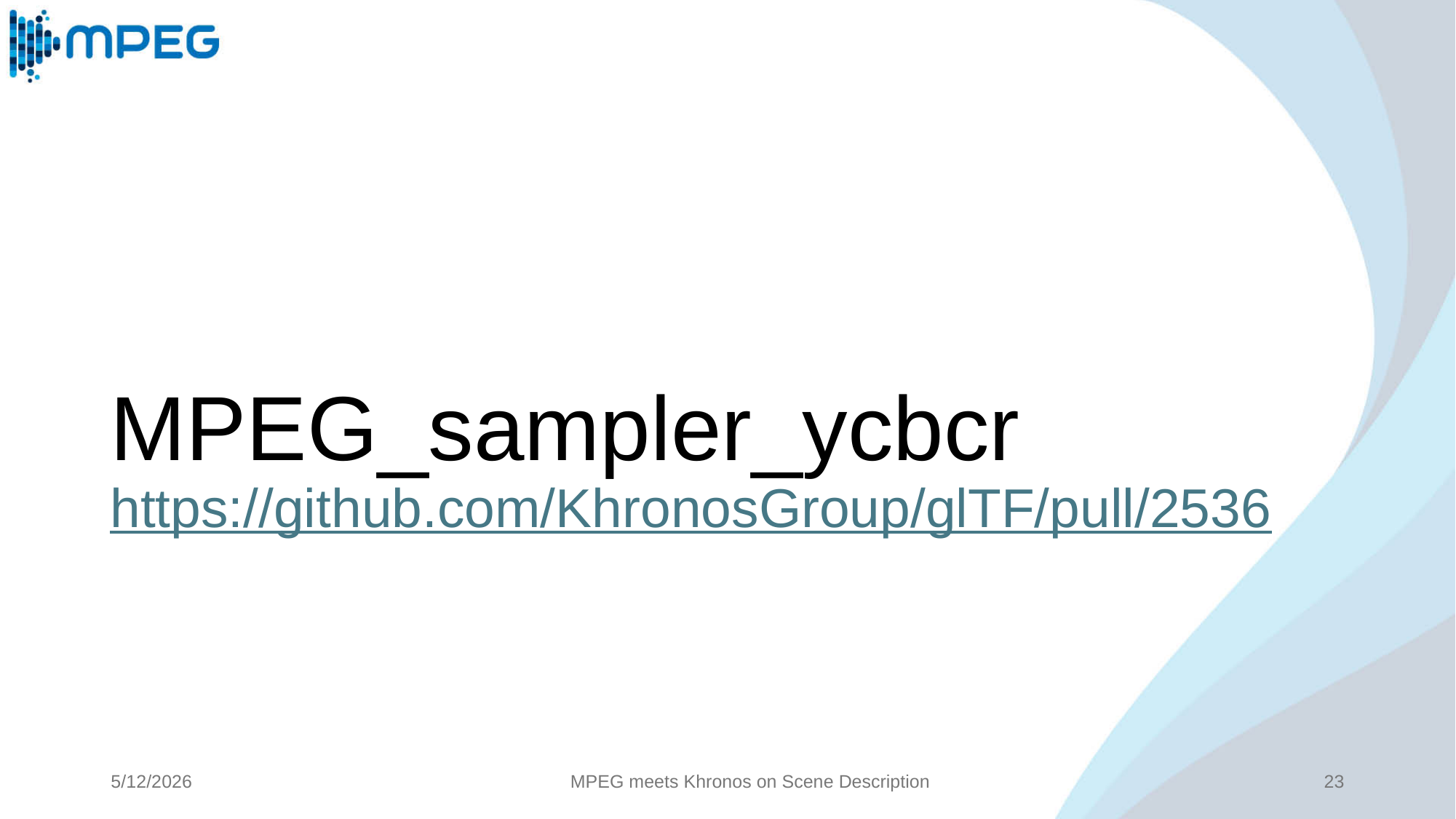

# MPEG_sampler_ycbcr https://github.com/KhronosGroup/glTF/pull/2536
5/12/2026
MPEG meets Khronos on Scene Description
23